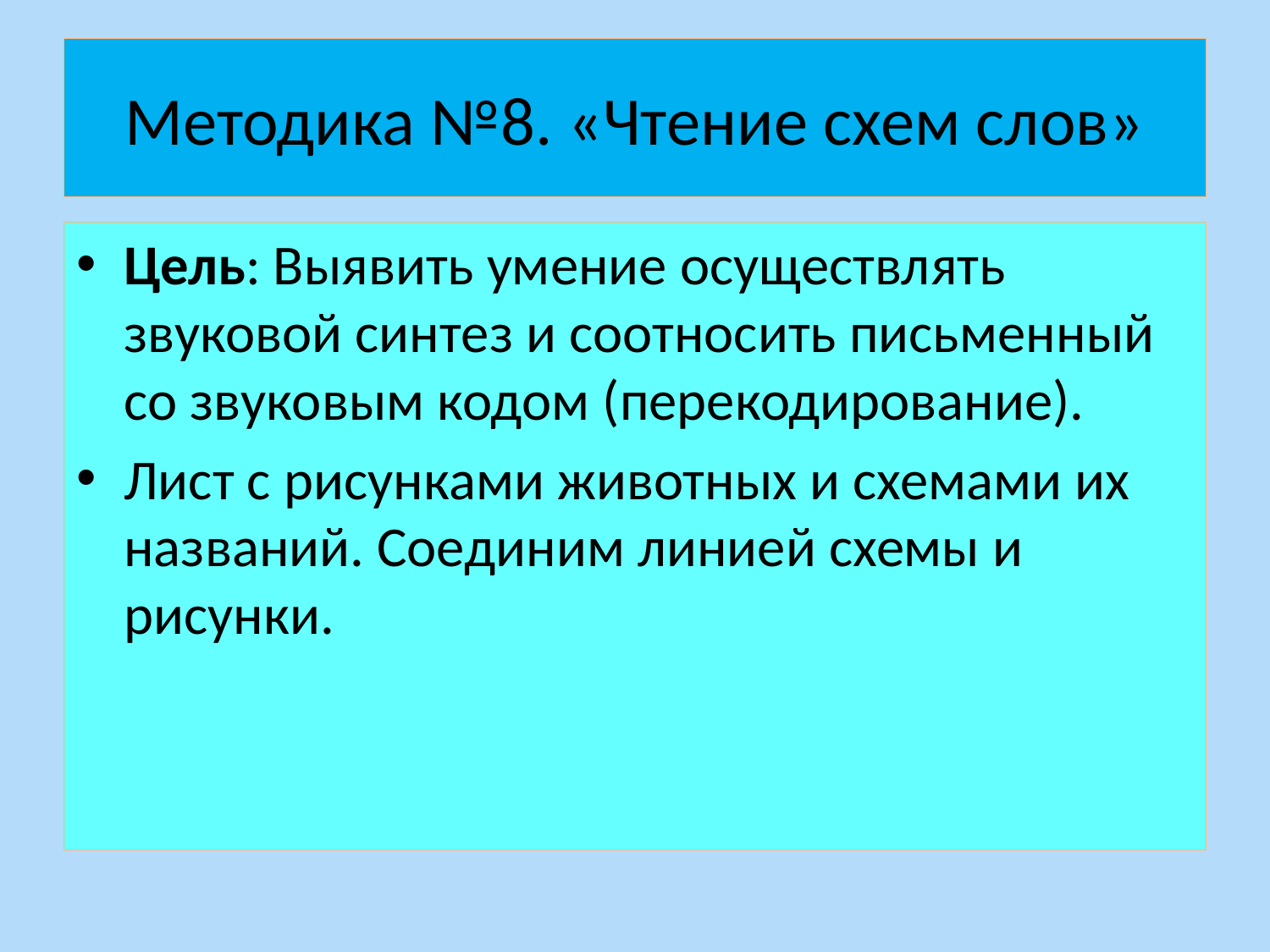

# Методика №8. «Чтение схем слов»
Цель: Выявить умение осуществлять звуковой синтез и соотносить письменный со звуковым кодом (перекодирование).
Лист с рисунками животных и схемами их названий. Соединим линией схемы и рисунки.